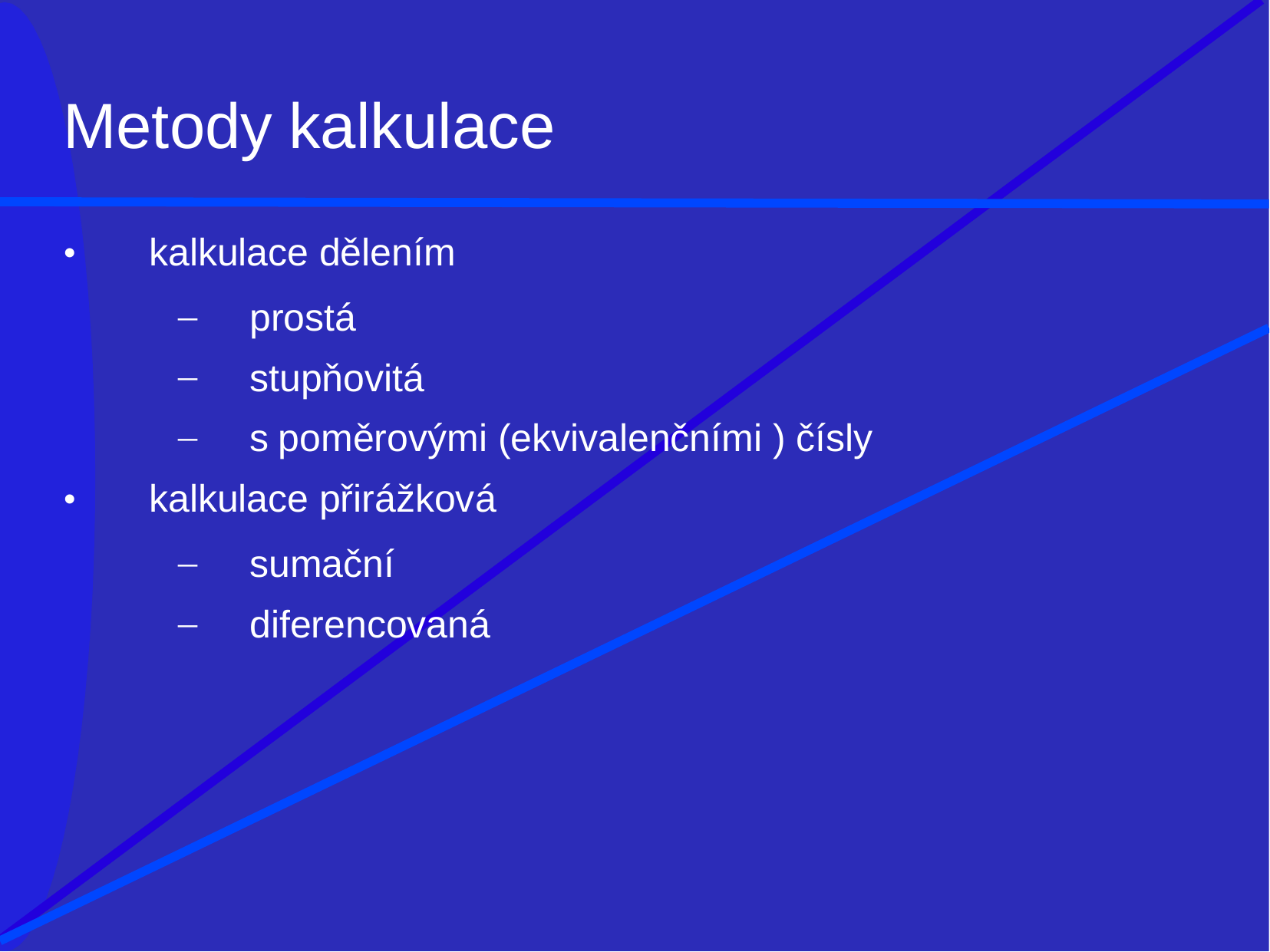

# Metody kalkulace
kalkulace dělením
•
prostá
stupňovitá
s poměrovými (ekvivalenčními ) čísly
kalkulace přirážková
•
sumační
diferencovaná